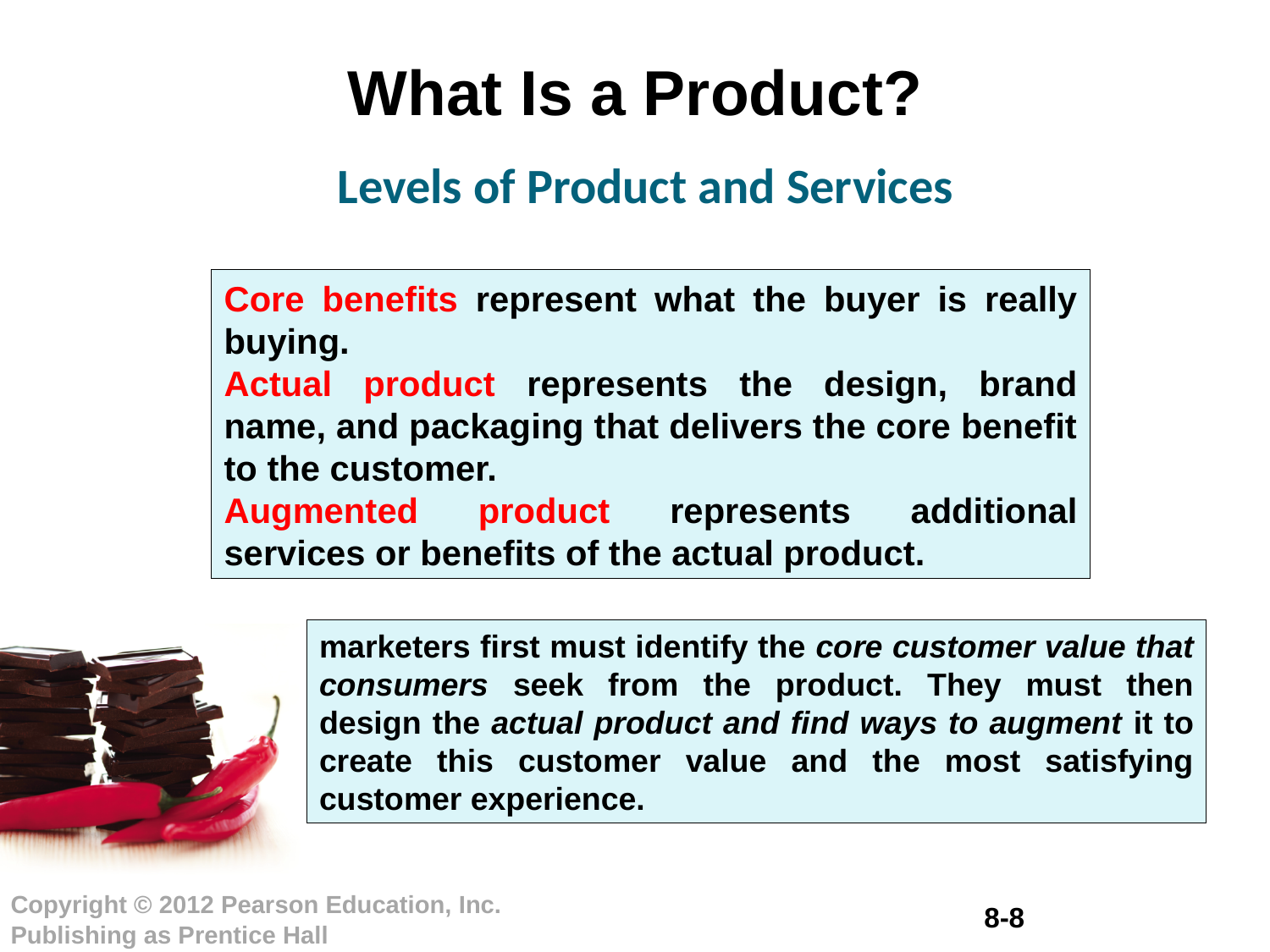

# What Is a Product?
Levels of Product and Services

Core benefits represent what the buyer is really buying.
Actual product represents the design, brand name, and packaging that delivers the core benefit to the customer.
Augmented product represents additional services or benefits of the actual product.
marketers first must identify the core customer value that consumers seek from the product. They must then design the actual product and find ways to augment it to create this customer value and the most satisfying customer experience.